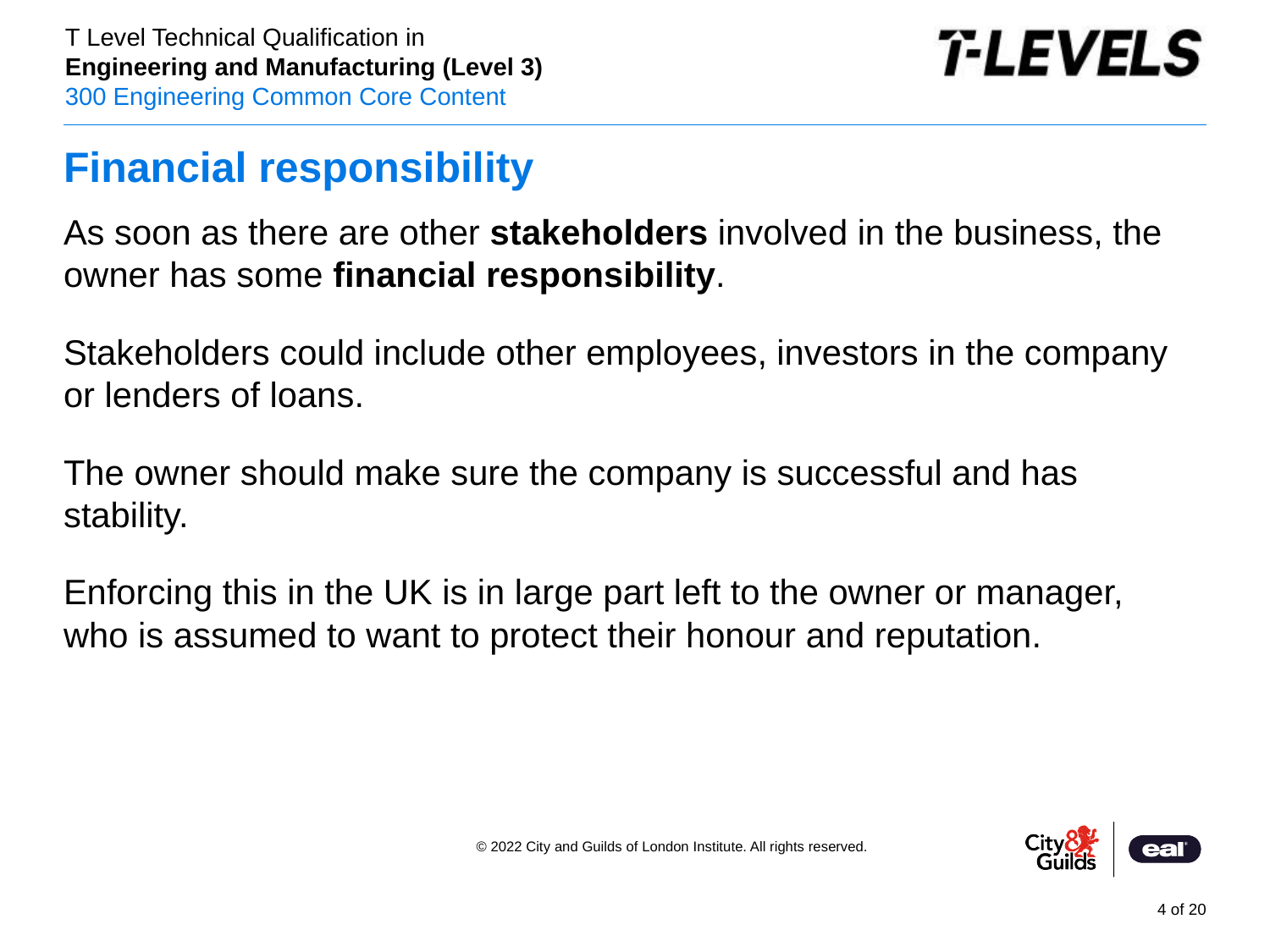

# Financial responsibility
As soon as there are other stakeholders involved in the business, the owner has some financial responsibility.
Stakeholders could include other employees, investors in the company or lenders of loans.
The owner should make sure the company is successful and has stability.
Enforcing this in the UK is in large part left to the owner or manager, who is assumed to want to protect their honour and reputation.